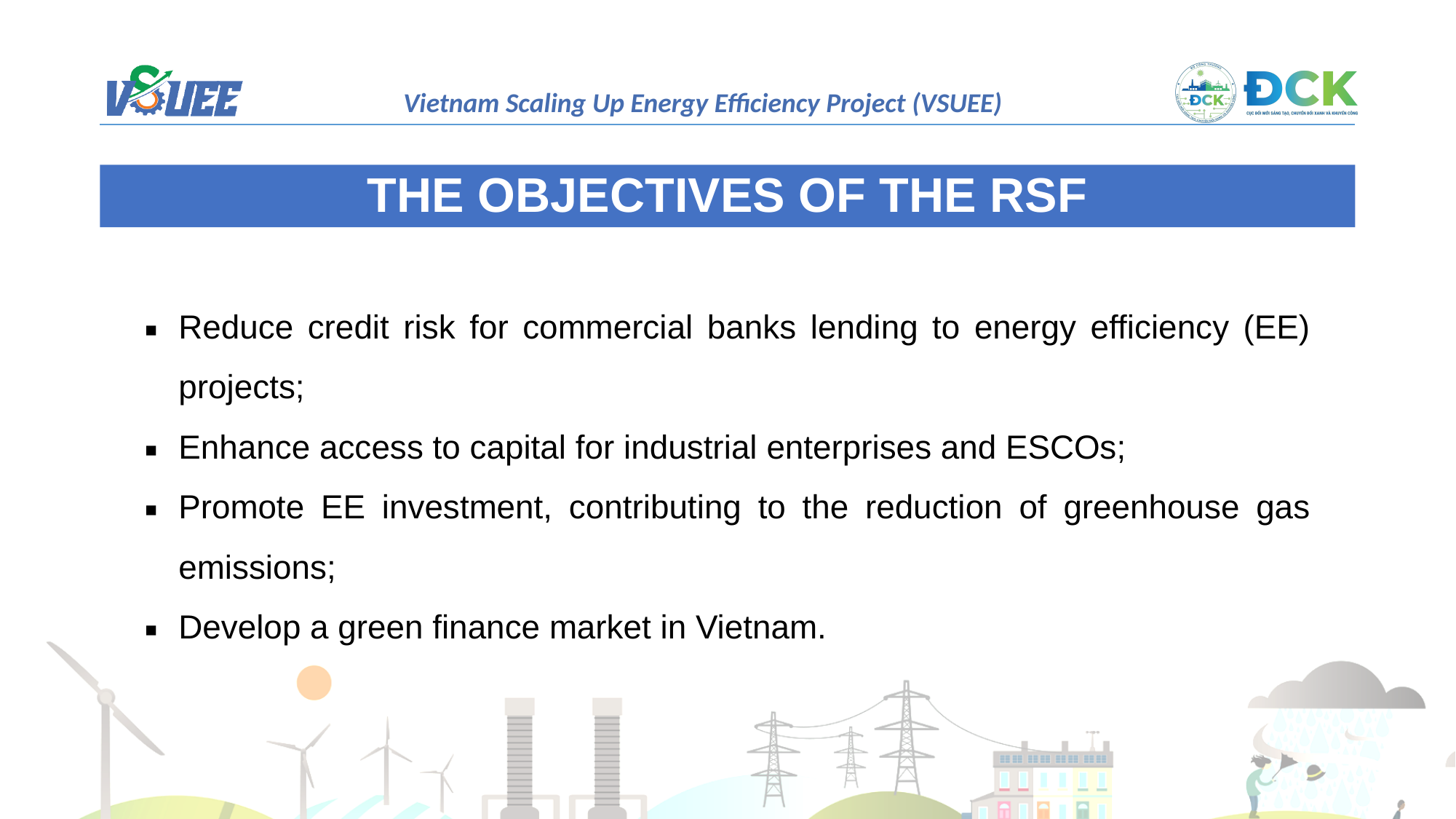

THE OBJECTIVES OF THE RSF
Reduce credit risk for commercial banks lending to energy efficiency (EE) projects;
Enhance access to capital for industrial enterprises and ESCOs;
Promote EE investment, contributing to the reduction of greenhouse gas emissions;
Develop a green finance market in Vietnam.